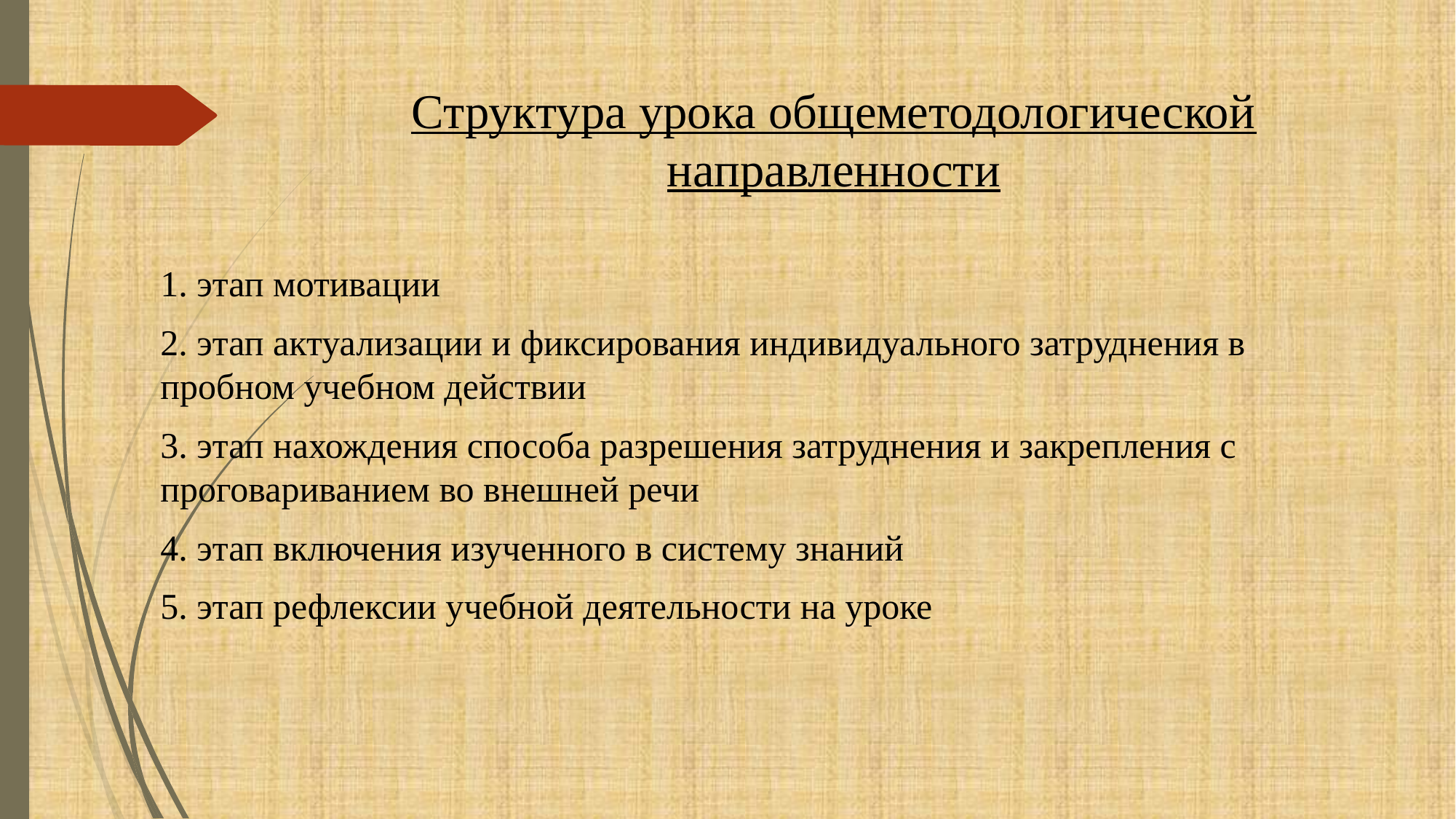

# Структура урока общеметодологической направленности
1. этап мотивации
2. этап актуализации и фиксирования индивидуального затруднения в пробном учебном действии
3. этап нахождения способа разрешения затруднения и закрепления с проговариванием во внешней речи
4. этап включения изученного в систему знаний
5. этап рефлексии учебной деятельности на уроке